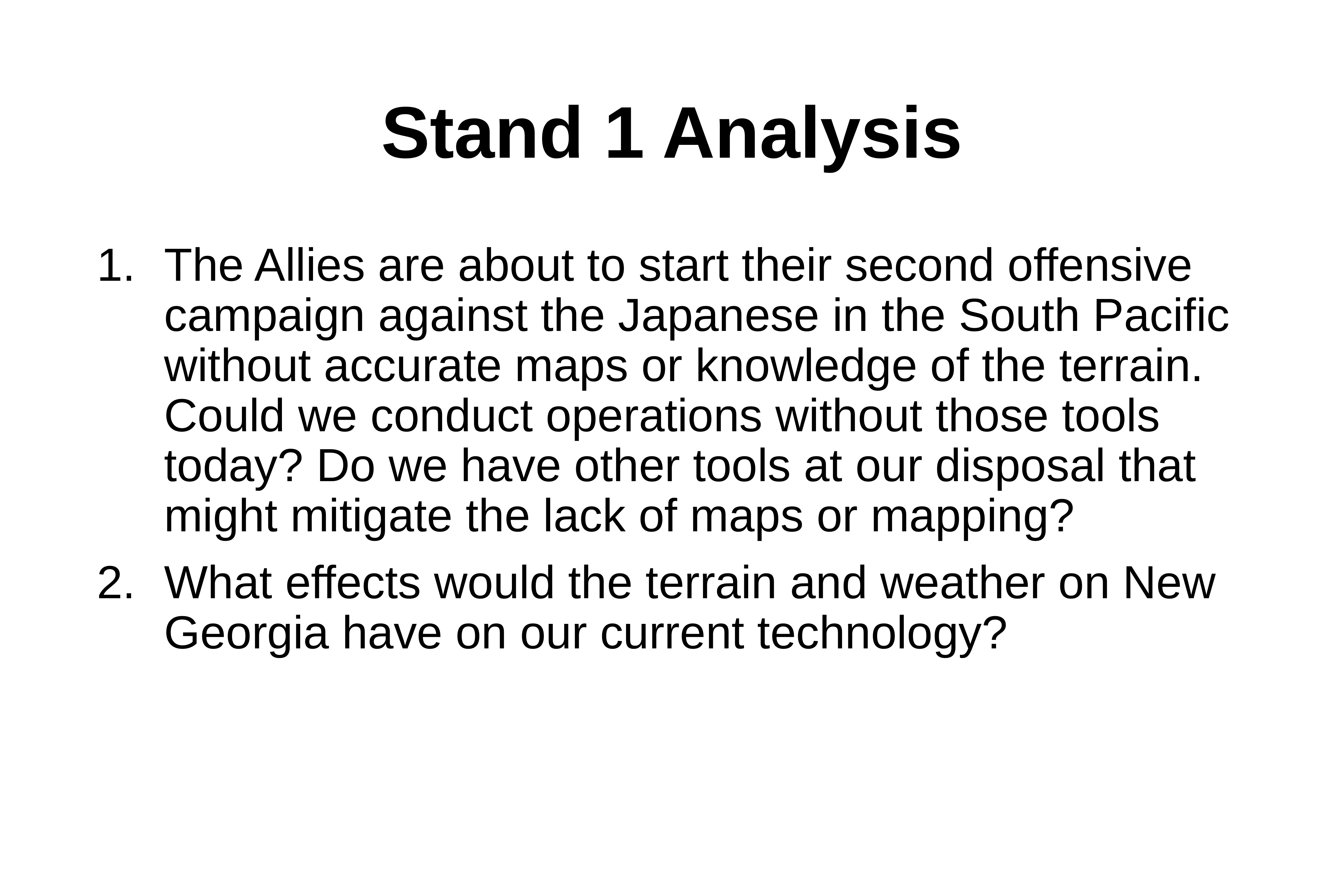

# Stand 1 Analysis
The Allies are about to start their second offensive campaign against the Japanese in the South Pacific without accurate maps or knowledge of the terrain. Could we conduct operations without those tools today? Do we have other tools at our disposal that might mitigate the lack of maps or mapping?
What effects would the terrain and weather on New Georgia have on our current technology?